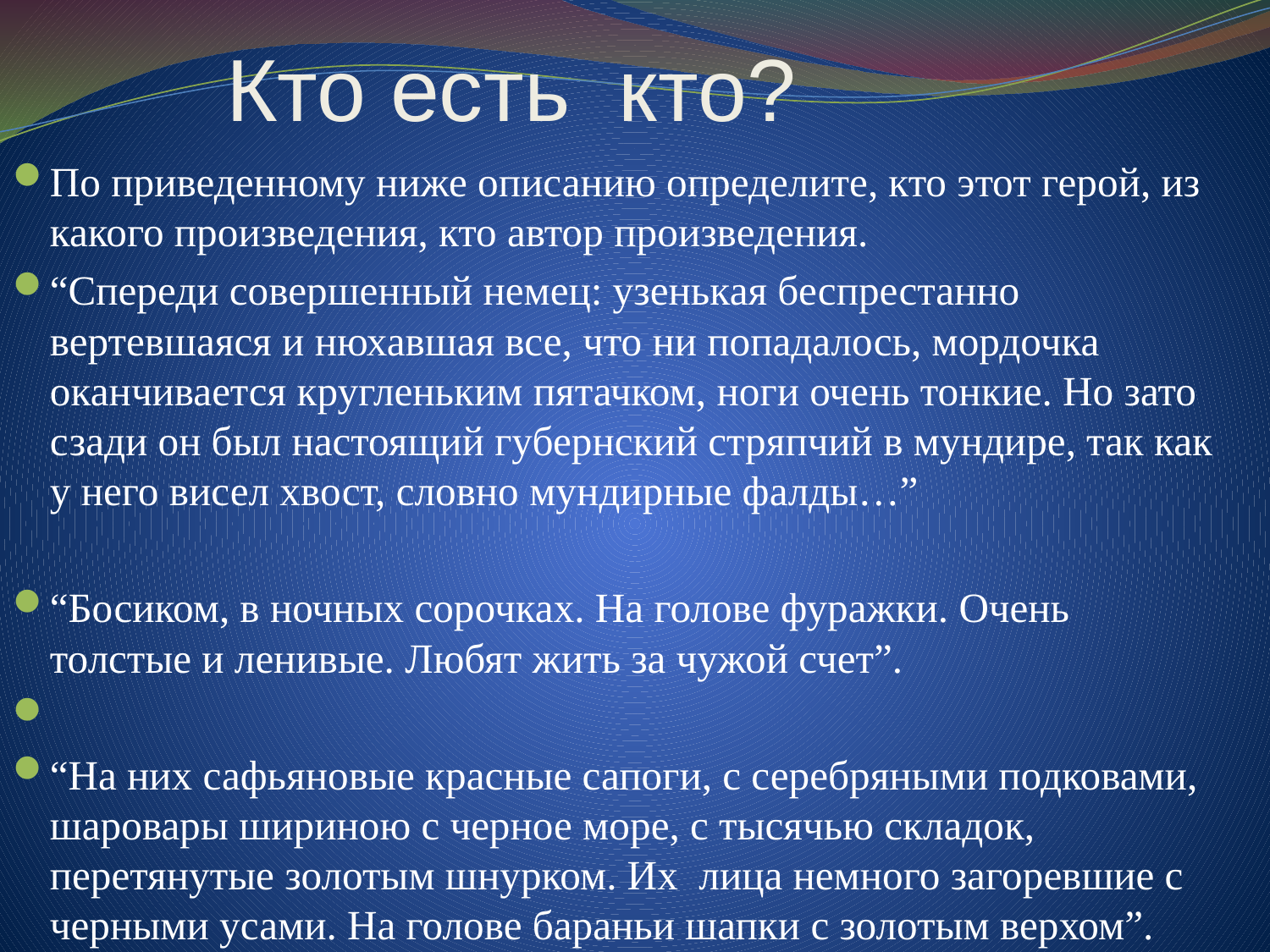

# Кто есть  кто?
По приведенному ниже описанию определите, кто этот герой, из какого произведения, кто автор произведения.
“Спереди совершенный немец: узенькая беспрестанно вертевшаяся и нюхавшая все, что ни попадалось, мордочка оканчивается кругленьким пятачком, ноги очень тонкие. Но зато сзади он был настоящий губернский стряпчий в мундире, так как у него висел хвост, словно мундирные фалды…”

“Босиком, в ночных сорочках. На голове фуражки. Очень толстые и ленивые. Любят жить за чужой счет”.

“На них сафьяновые красные сапоги, с серебряными подковами, шаровары шириною с черное море, с тысячью складок, перетянутые золотым шнурком. Их  лица немного загоревшие с черными усами. На голове бараньи шапки с золотым верхом”.